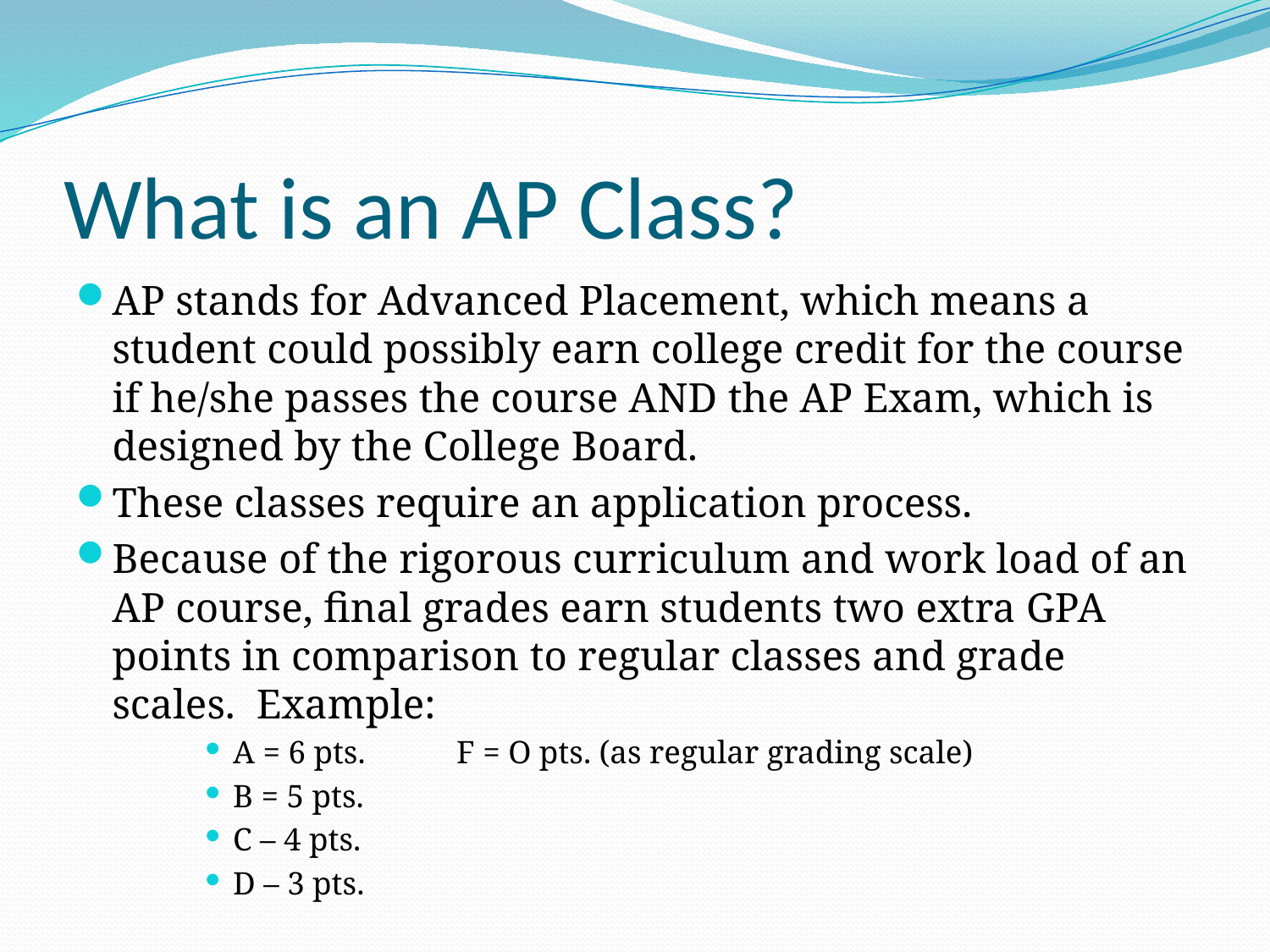

# What is an AP Class?
AP stands for Advanced Placement, which means a student could possibly earn college credit for the course if he/she passes the course AND the AP Exam, which is designed by the College Board.
These classes require an application process.
Because of the rigorous curriculum and work load of an AP course, final grades earn students two extra GPA points in comparison to regular classes and grade scales.  Example:
A = 6 pts.		F = O pts. (as regular grading scale)
B = 5 pts.
C – 4 pts.
D – 3 pts.